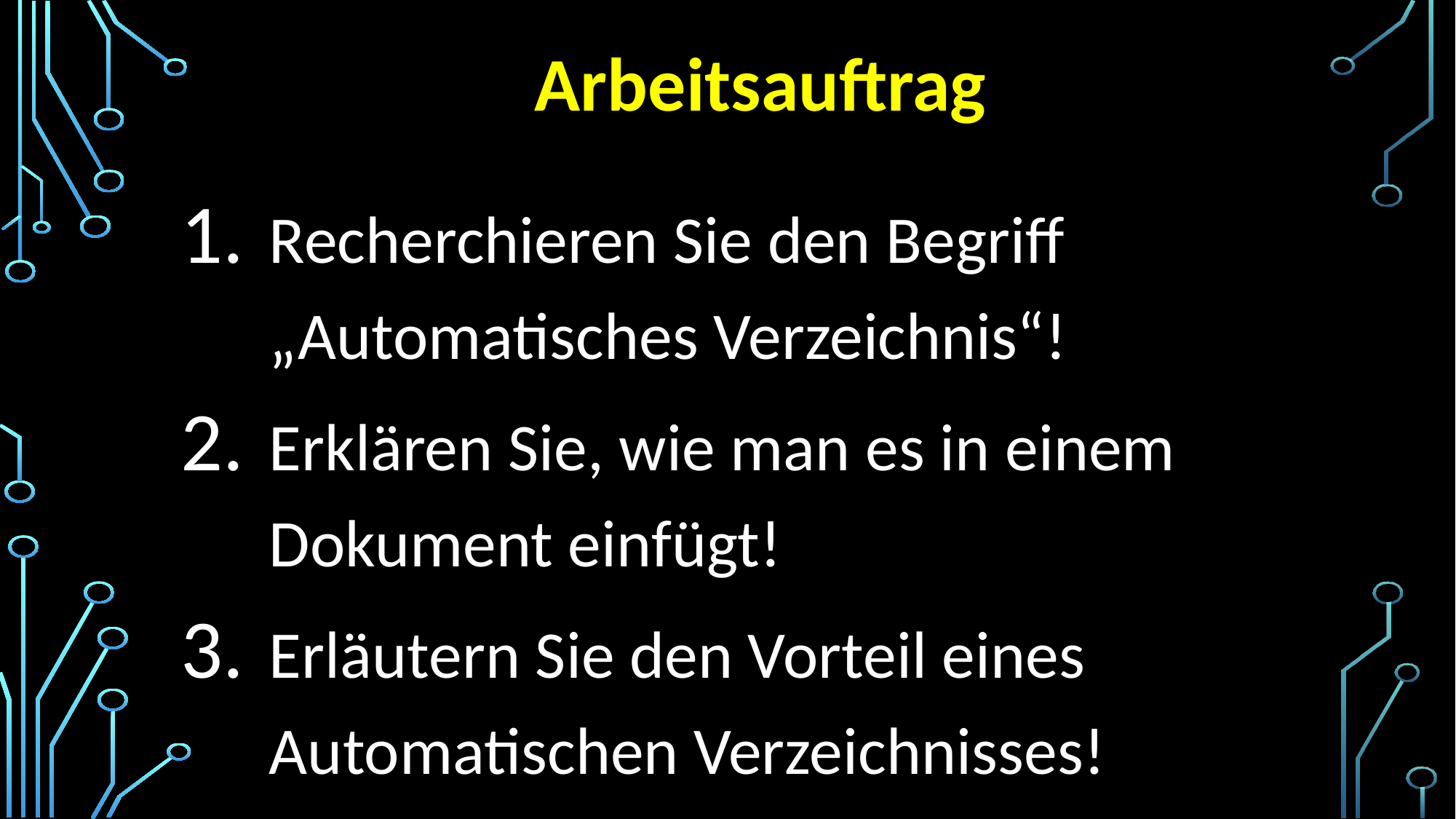

# Arbeitsauftrag
Recherchieren Sie den Begriff „Automatisches Verzeichnis“!
Erklären Sie, wie man es in einem Dokument einfügt!
Erläutern Sie den Vorteil eines Automatischen Verzeichnisses!